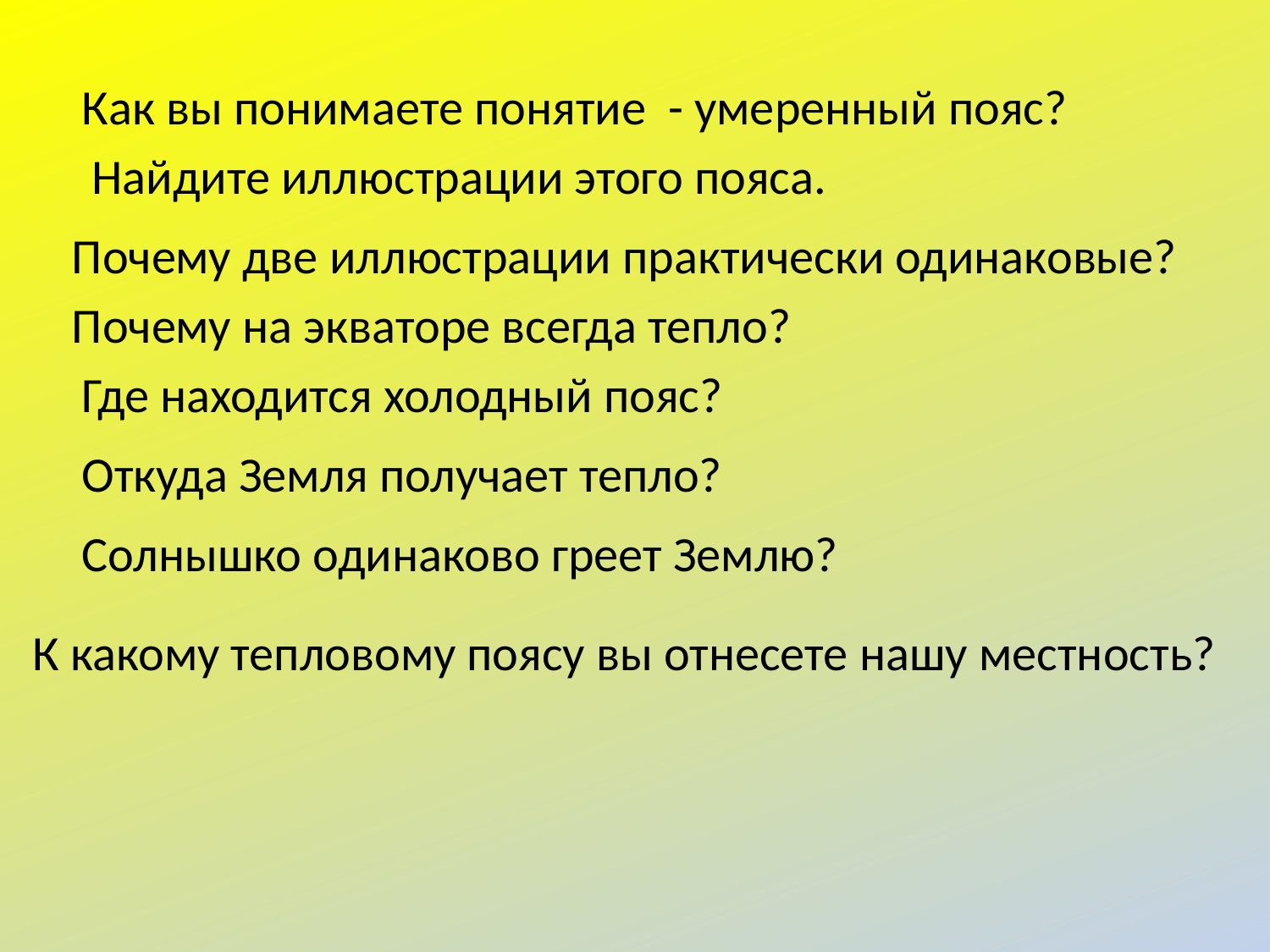

Как вы понимаете понятие  - умеренный пояс?
Найдите иллюстрации этого пояса.
Почему две иллюстрации практически одинаковые?
Почему на экваторе всегда тепло?
Где находится холодный пояс?
Откуда Земля получает тепло?
Солнышко одинаково греет Землю?
К какому тепловому поясу вы отнесете нашу местность?